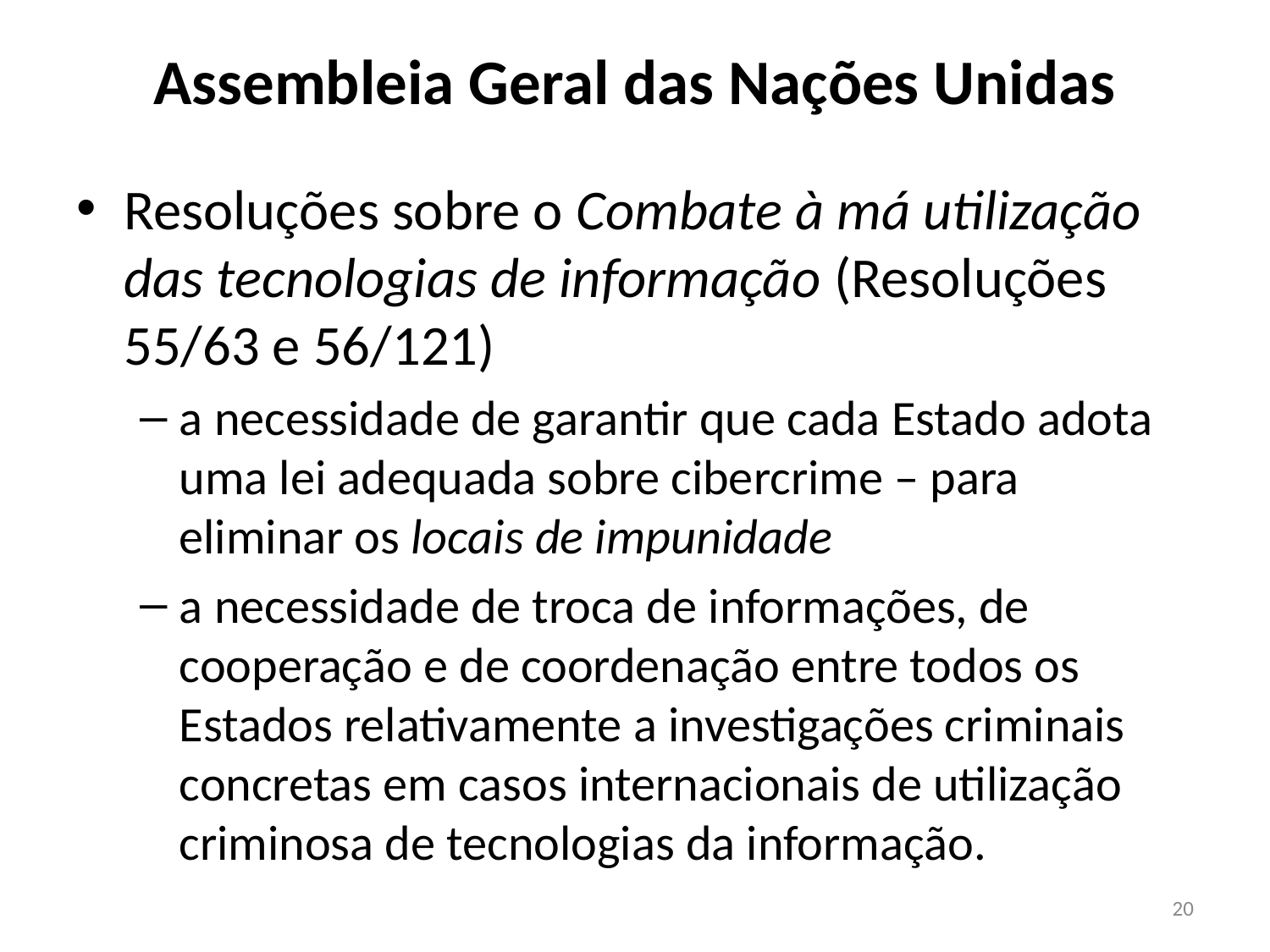

# Assembleia Geral das Nações Unidas
Resoluções sobre o Combate à má utilização das tecnologias de informação (Resoluções 55/63 e 56/121)
a necessidade de garantir que cada Estado adota uma lei adequada sobre cibercrime – para eliminar os locais de impunidade
a necessidade de troca de informações, de cooperação e de coordenação entre todos os Estados relativamente a investigações criminais concretas em casos internacionais de utilização criminosa de tecnologias da informação.

20